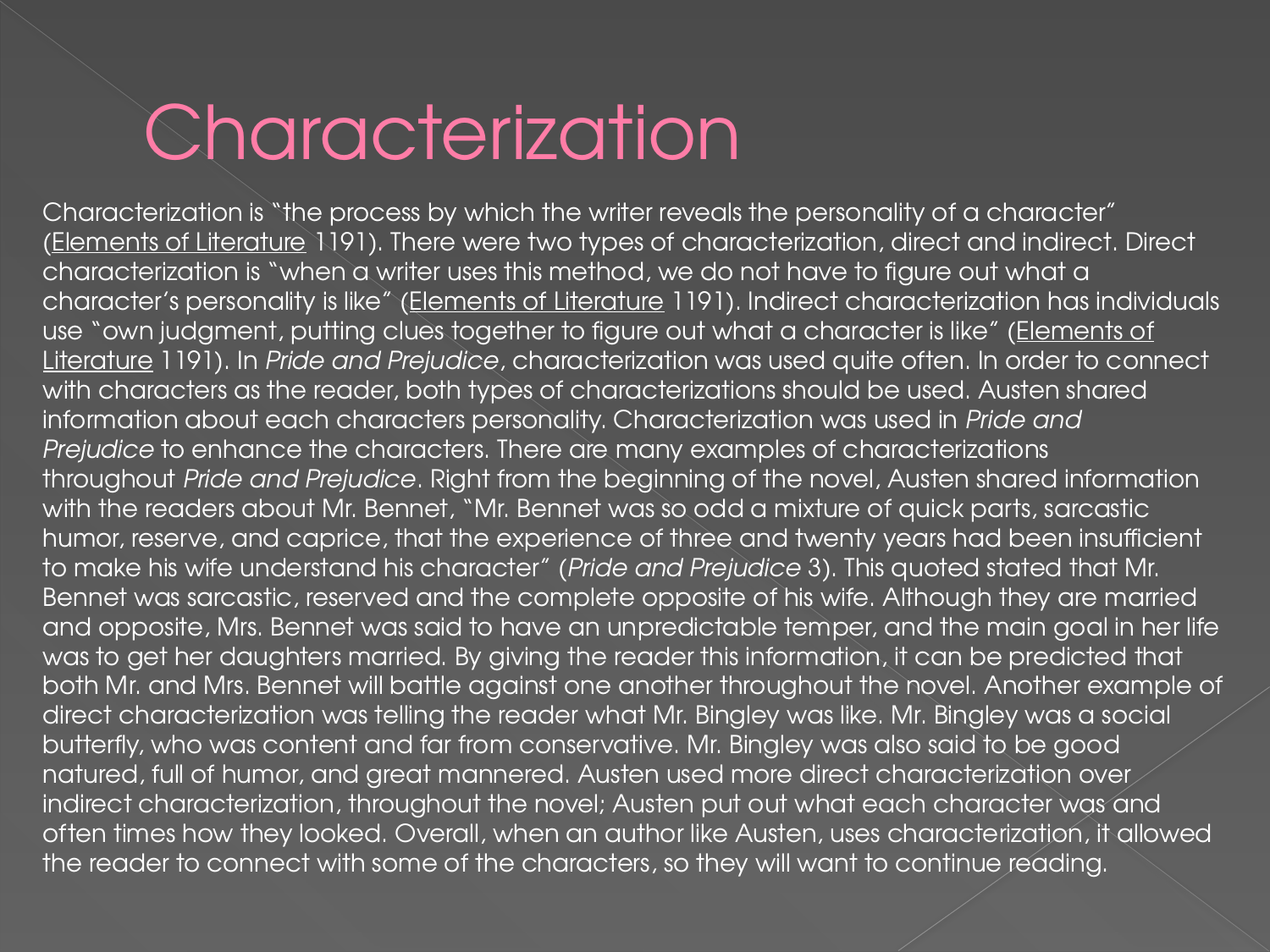

# Characterization
	Characterization is “the process by which the writer reveals the personality of a character” (Elements of Literature 1191). There were two types of characterization, direct and indirect. Direct characterization is “when a writer uses this method, we do not have to figure out what a character’s personality is like” (Elements of Literature 1191). Indirect characterization has individuals use “own judgment, putting clues together to figure out what a character is like” (Elements of Literature 1191). In Pride and Prejudice, characterization was used quite often. In order to connect with characters as the reader, both types of characterizations should be used. Austen shared information about each characters personality. Characterization was used in Pride and Prejudice to enhance the characters. There are many examples of characterizations throughout Pride and Prejudice. Right from the beginning of the novel, Austen shared information with the readers about Mr. Bennet, “Mr. Bennet was so odd a mixture of quick parts, sarcastic humor, reserve, and caprice, that the experience of three and twenty years had been insufficient to make his wife understand his character” (Pride and Prejudice 3). This quoted stated that Mr. Bennet was sarcastic, reserved and the complete opposite of his wife. Although they are married and opposite, Mrs. Bennet was said to have an unpredictable temper, and the main goal in her life was to get her daughters married. By giving the reader this information, it can be predicted that both Mr. and Mrs. Bennet will battle against one another throughout the novel. Another example of direct characterization was telling the reader what Mr. Bingley was like. Mr. Bingley was a social butterfly, who was content and far from conservative. Mr. Bingley was also said to be good natured, full of humor, and great mannered. Austen used more direct characterization over indirect characterization, throughout the novel; Austen put out what each character was and often times how they looked. Overall, when an author like Austen, uses characterization, it allowed the reader to connect with some of the characters, so they will want to continue reading.